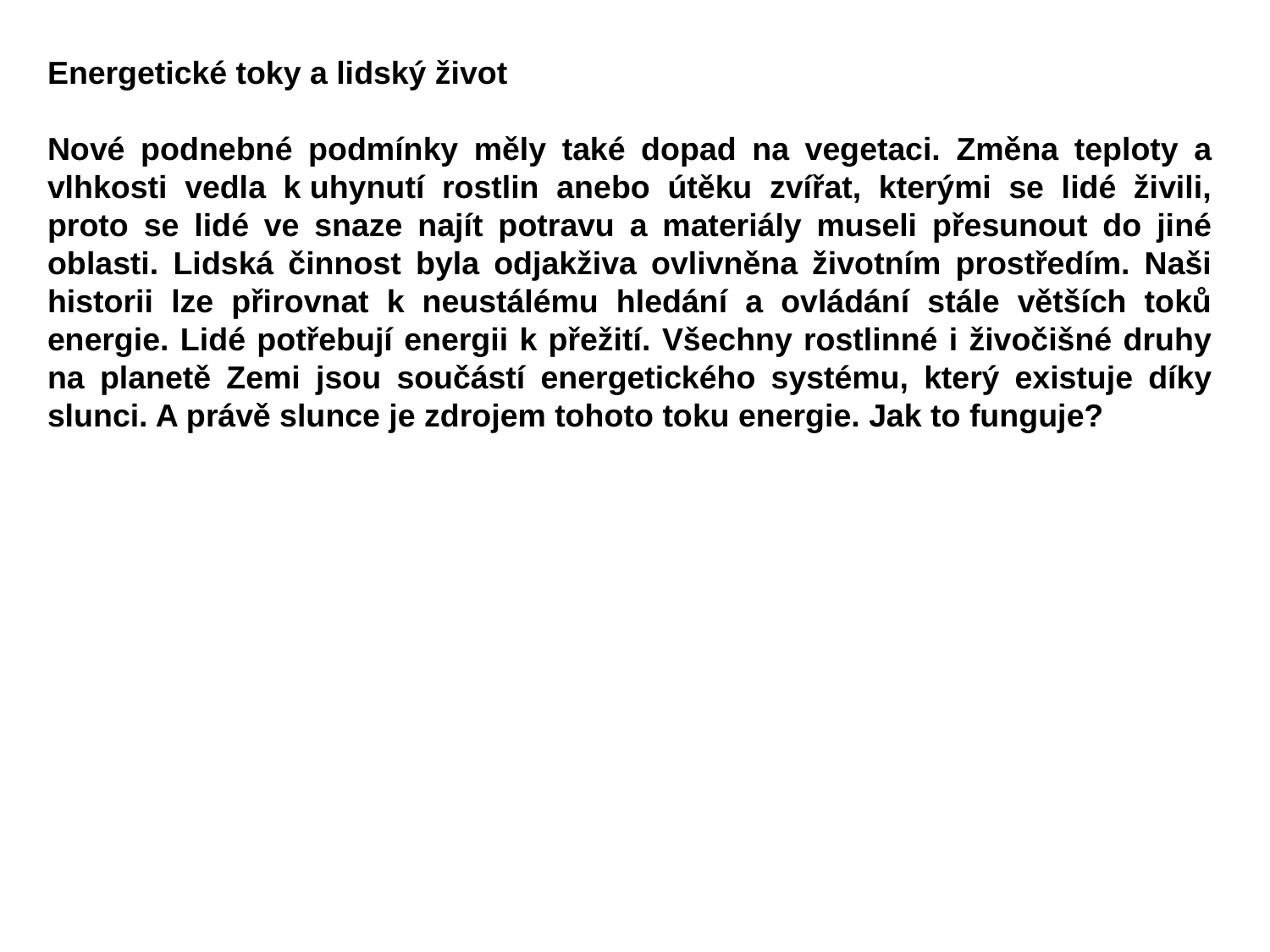

Energetické toky a lidský život

Nové podnebné podmínky měly také dopad na vegetaci. Změna teploty a vlhkosti vedla k uhynutí rostlin anebo útěku zvířat, kterými se lidé živili, proto se lidé ve snaze najít potravu a materiály museli přesunout do jiné oblasti. Lidská činnost byla odjakživa ovlivněna životním prostředím. Naši historii lze přirovnat k neustálému hledání a ovládání stále větších toků energie. Lidé potřebují energii k přežití. Všechny rostlinné i živočišné druhy na planetě Zemi jsou součástí energetického systému, který existuje díky slunci. A právě slunce je zdrojem tohoto toku energie. Jak to funguje?